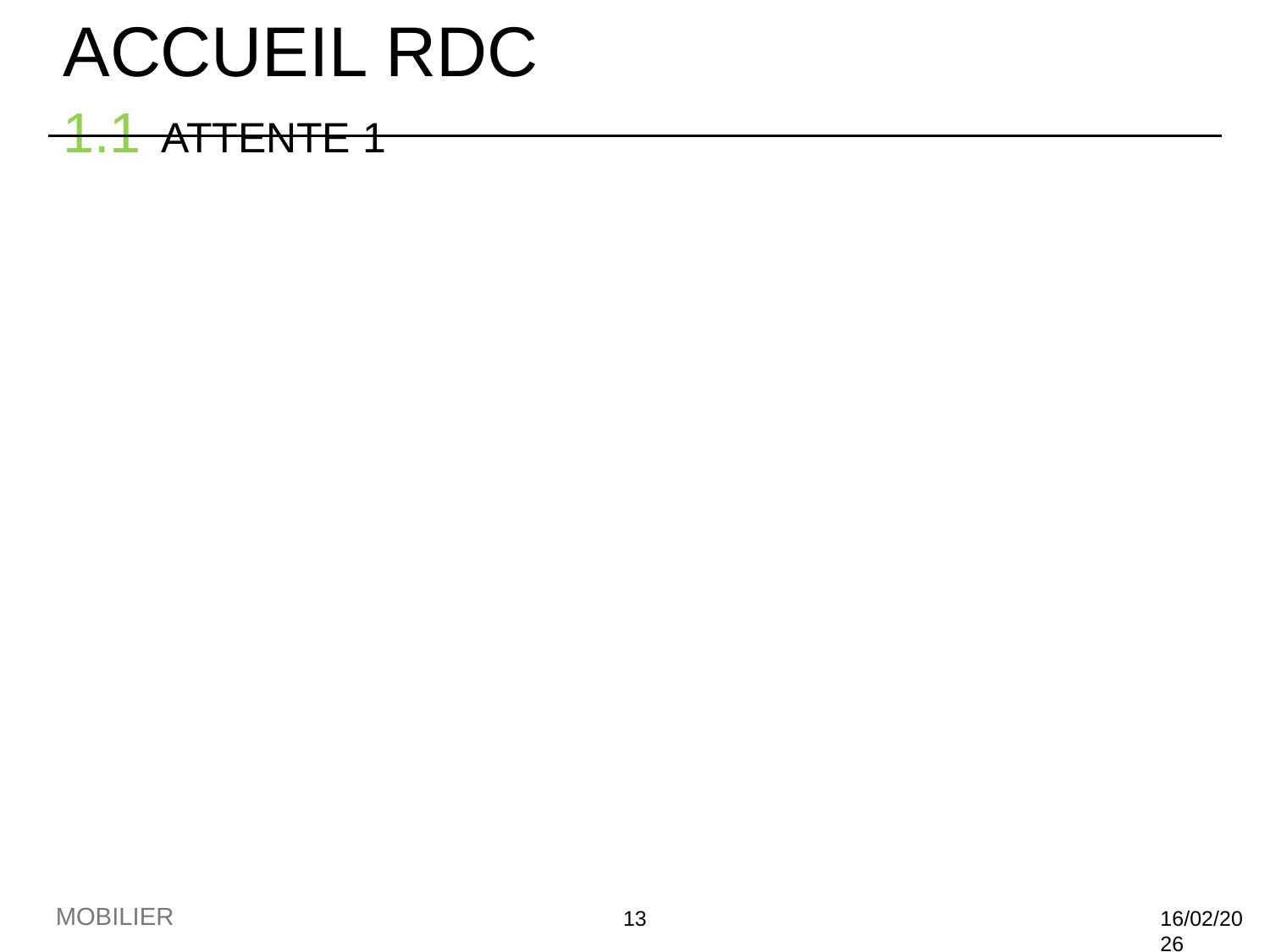

# ACCUEIL RDC                                 1.1 ATTENTE 1
MOBILIER